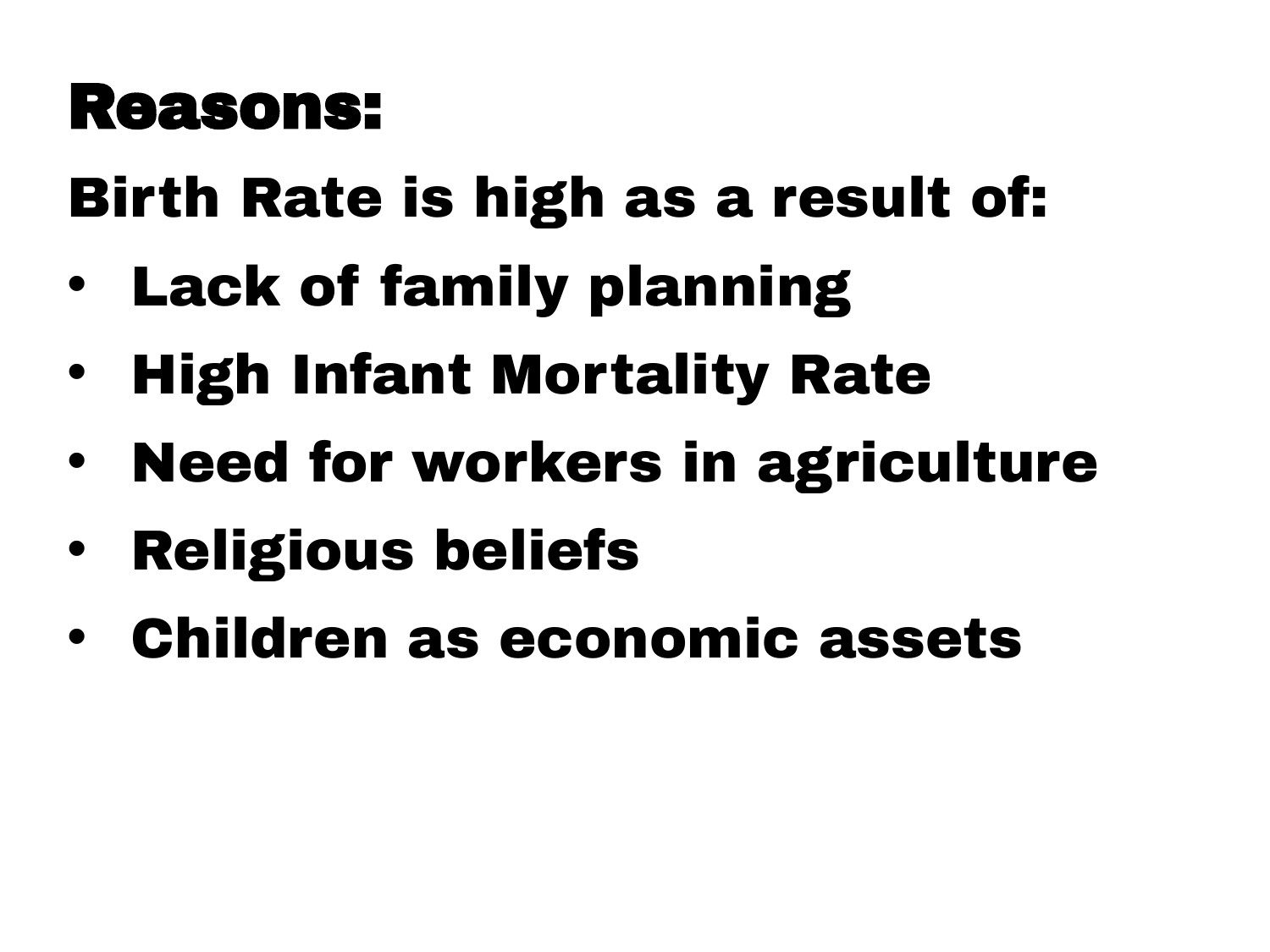

Reasons:
Birth Rate is high as a result of:
Lack of family planning
High Infant Mortality Rate
Need for workers in agriculture
Religious beliefs
Children as economic assets